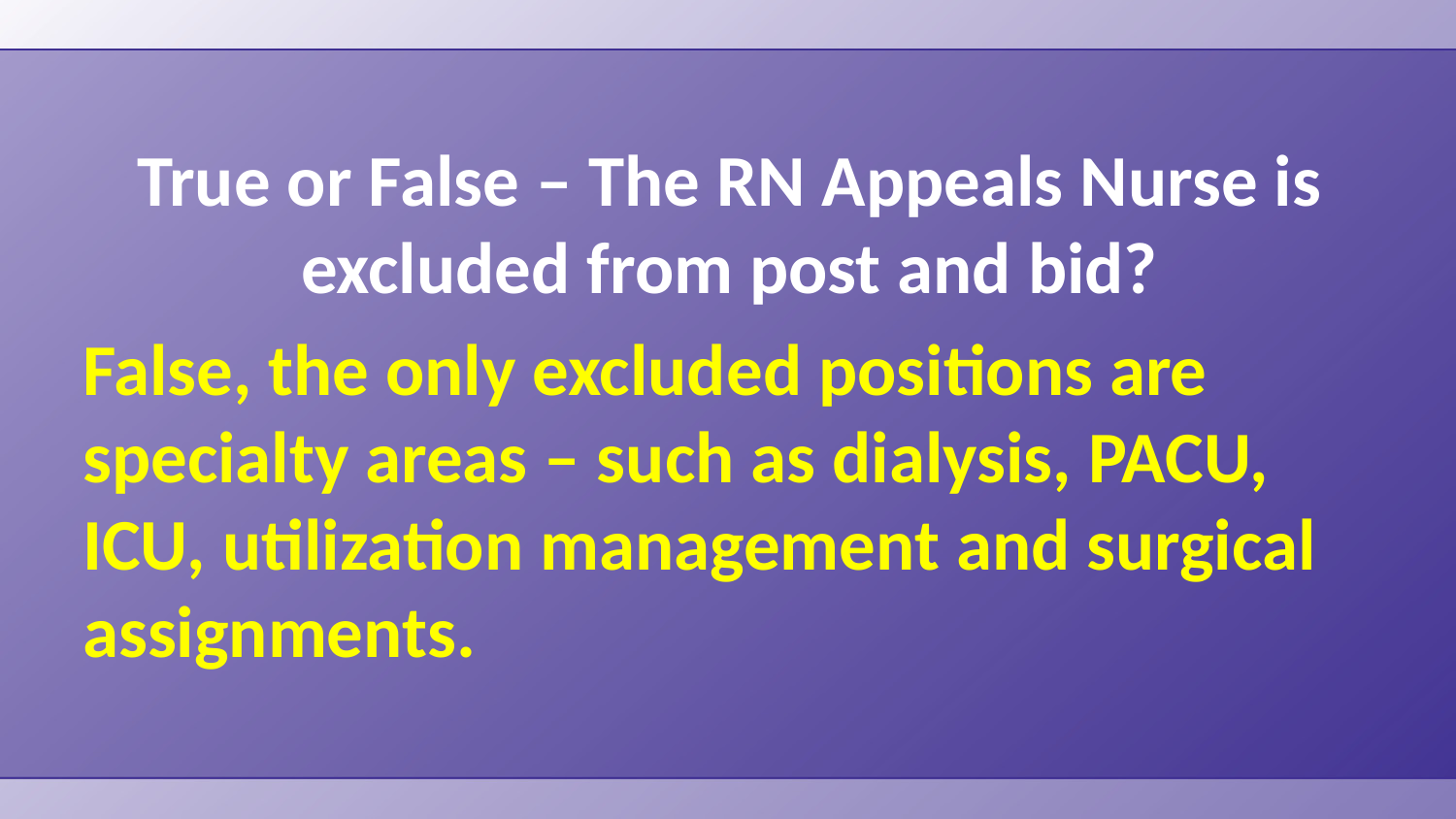

True or False – The RN Appeals Nurse is excluded from post and bid?
False, the only excluded positions are specialty areas – such as dialysis, PACU, ICU, utilization management and surgical assignments.